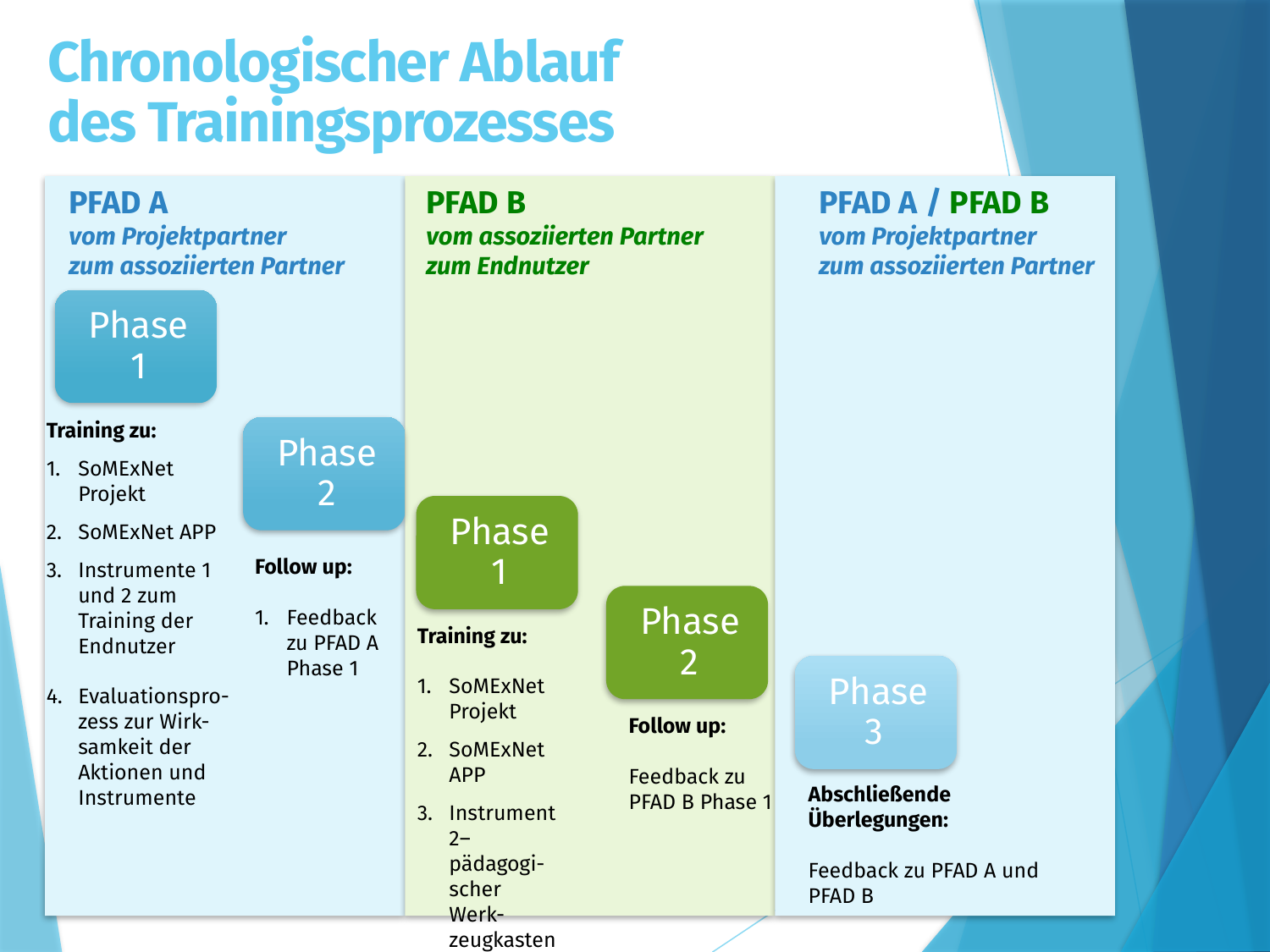

# Chronologischer Ablauf des Trainingsprozesses

PFAD A
vom Projektpartner
zum assoziierten Partner

PFAD B
vom assoziierten Partner
zum Endnutzer

PFAD A / PFAD B
vom Projektpartner
zum assoziierten Partner
Phase 1
Phase 2
Phase 1
Phase 2
Phase 3
Training zu:

SoMExNet Projekt

SoMExNet APP

Instrumente 1 und 2 zum Training der Endnutzer

Evaluationspro-zess zur Wirk-samkeit der Aktionen und Instrumente
Follow up:

Feedback zu PFAD A Phase 1
Training zu:

SoMExNet Projekt

SoMExNet APP

Instrument 2–pädagogi-scher Werk-zeugkasten

Follow up:

Feedback zu PFAD B Phase 1
Abschließende Überlegungen:

Feedback zu PFAD A und PFAD B